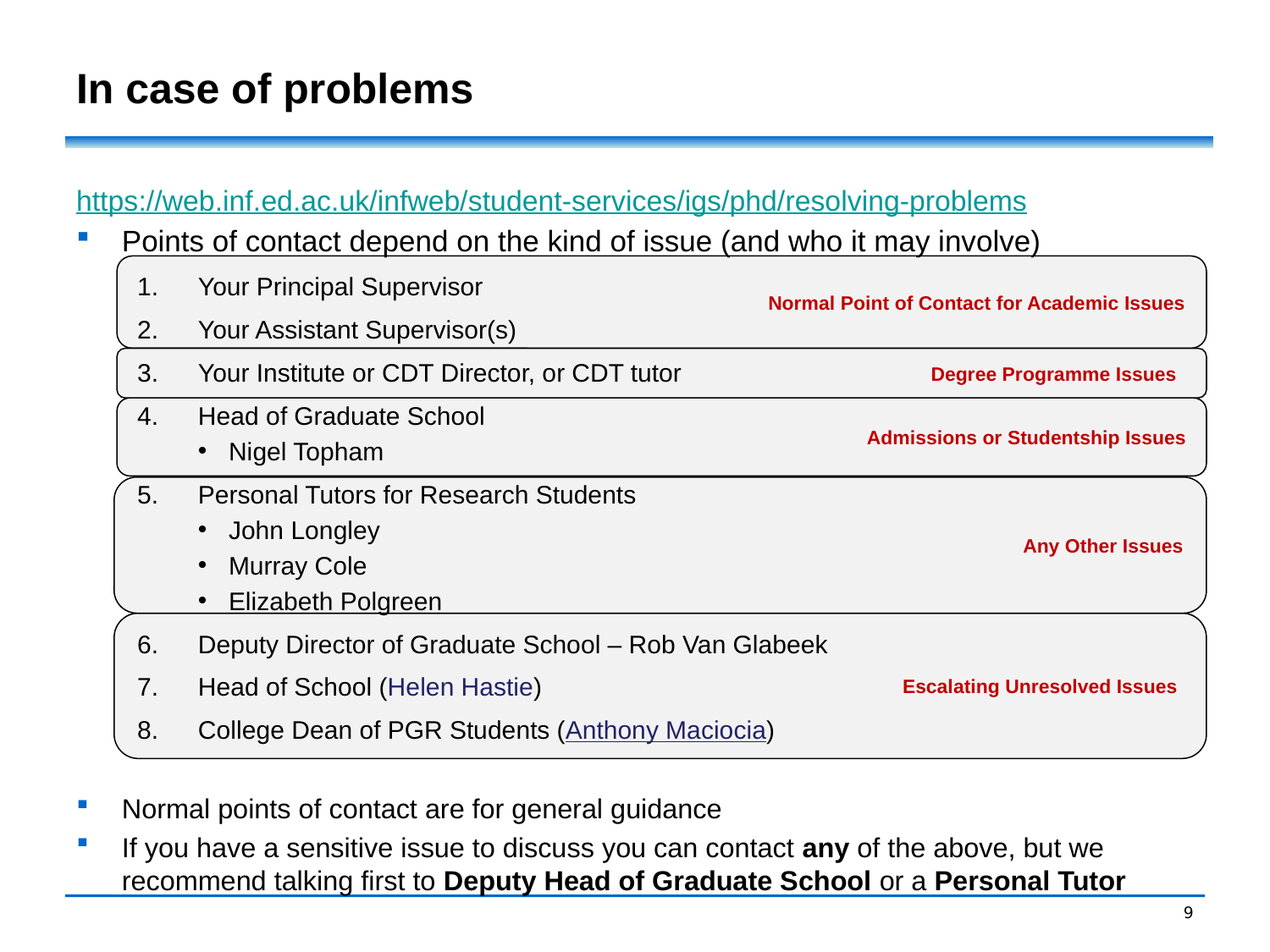

# In case of problems

https://web.inf.ed.ac.uk/infweb/student-services/igs/phd/resolving-problems
Points of contact depend on the kind of issue (and who it may involve)
Your Principal Supervisor
Your Assistant Supervisor(s)
Your Institute or CDT Director, or CDT tutor
Head of Graduate School
Nigel Topham
Personal Tutors for Research Students
John Longley
Murray Cole
Elizabeth Polgreen
Deputy Director of Graduate School – Rob Van Glabeek
Head of School (Helen Hastie)
College Dean of PGR Students (Anthony Maciocia)

Normal points of contact are for general guidance
If you have a sensitive issue to discuss you can contact any of the above, but we recommend talking first to Deputy Head of Graduate School or a Personal Tutor

Normal Point of Contact for Academic Issues  .
Degree Programme Issues   .
Admissions or Studentship Issues  .
Any Other Issues .
Escalating Unresolved Issues   .
9